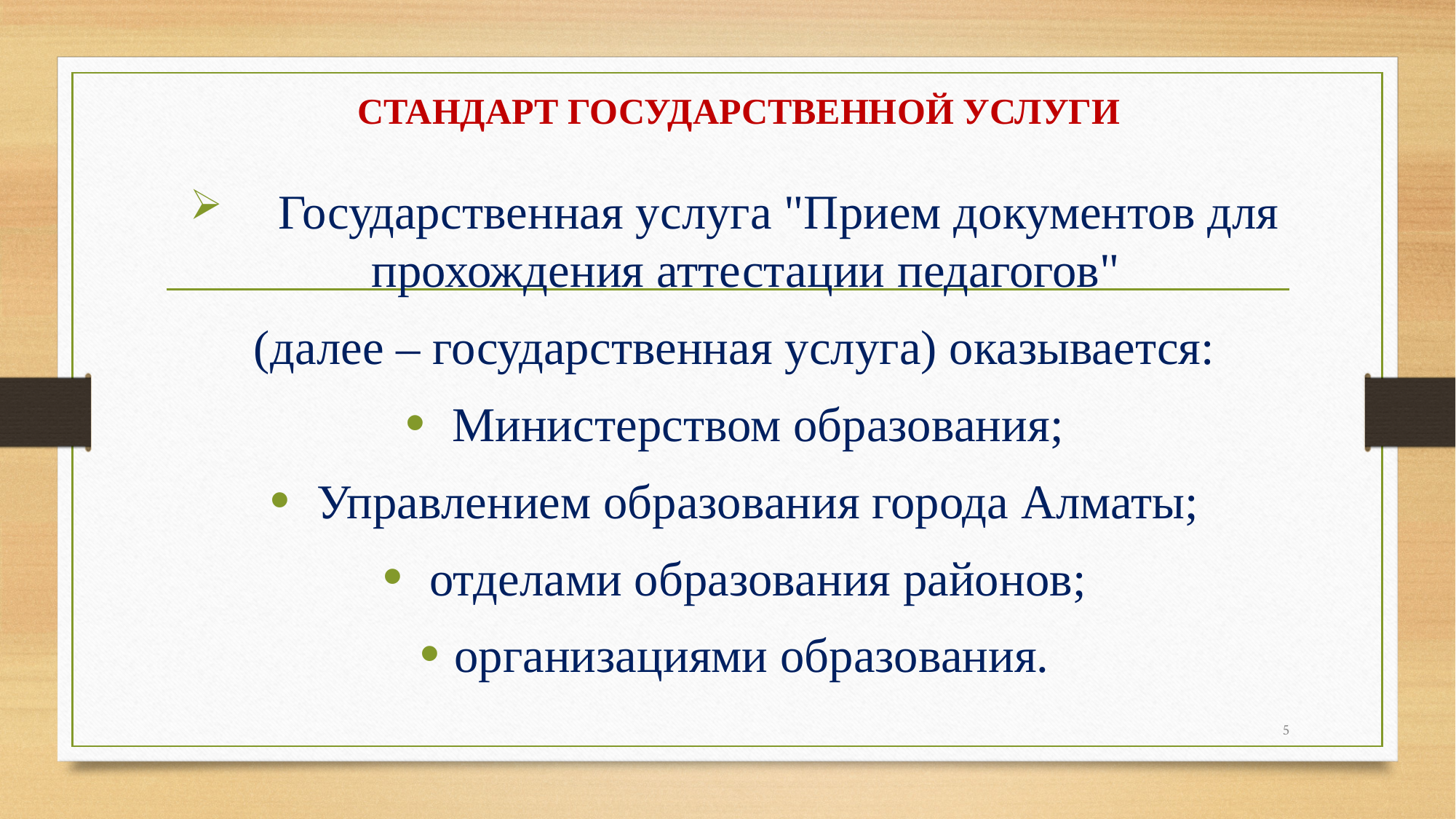

# СТАНДАРТ ГОСУДАРСТВЕННОЙ УСЛУГИ
      Государственная услуга "Прием документов для прохождения аттестации педагогов"
(далее – государственная услуга) оказывается:
 Министерством образования;
 Управлением образования города Алматы;
 отделами образования районов;
организациями образования.

5